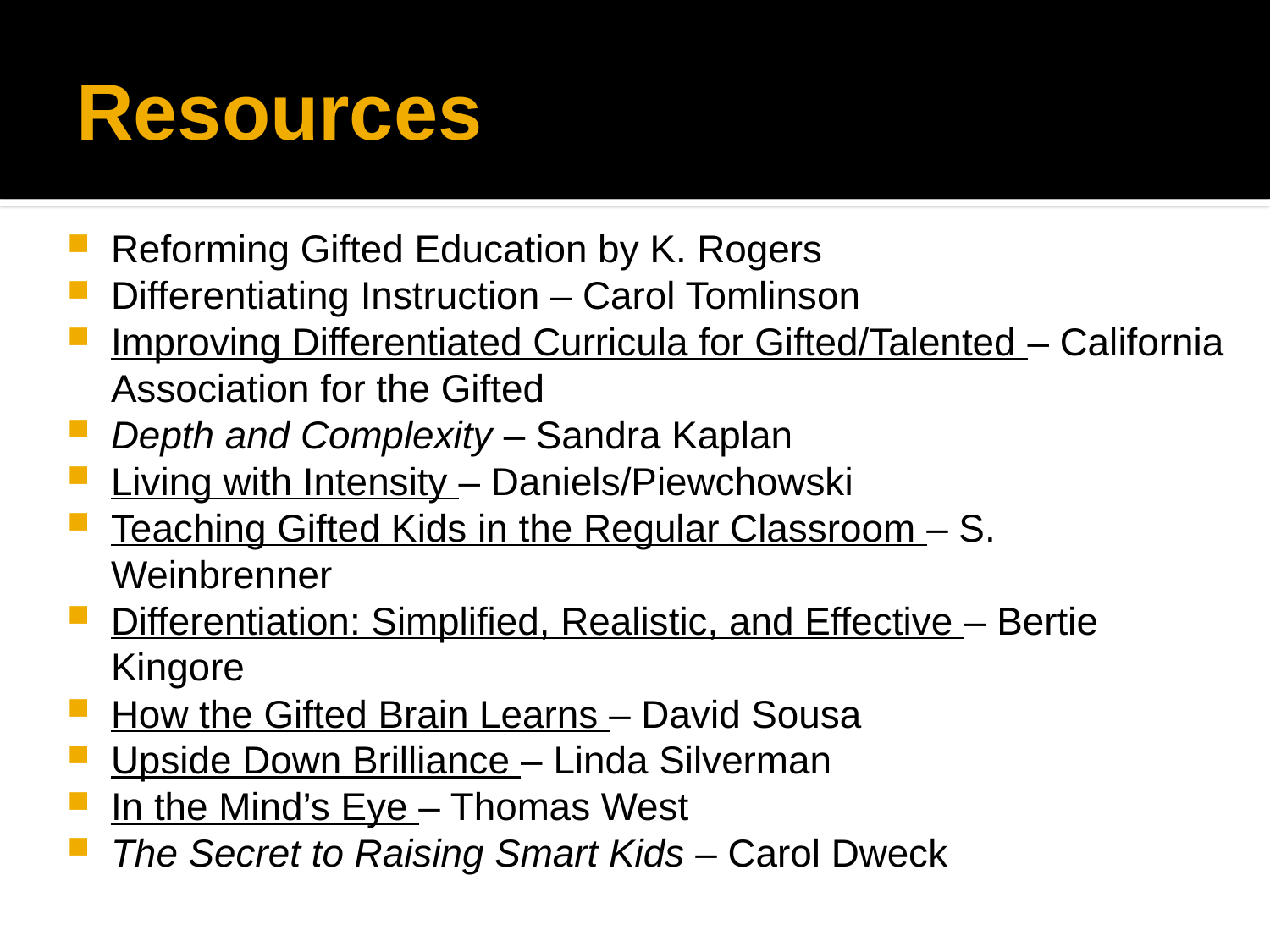

# Resources
Reforming Gifted Education by K. Rogers
Differentiating Instruction – Carol Tomlinson
Improving Differentiated Curricula for Gifted/Talented – California Association for the Gifted
Depth and Complexity – Sandra Kaplan
Living with Intensity – Daniels/Piewchowski
Teaching Gifted Kids in the Regular Classroom – S. Weinbrenner
Differentiation: Simplified, Realistic, and Effective – Bertie Kingore
How the Gifted Brain Learns – David Sousa
Upside Down Brilliance – Linda Silverman
In the Mind’s Eye – Thomas West
The Secret to Raising Smart Kids – Carol Dweck